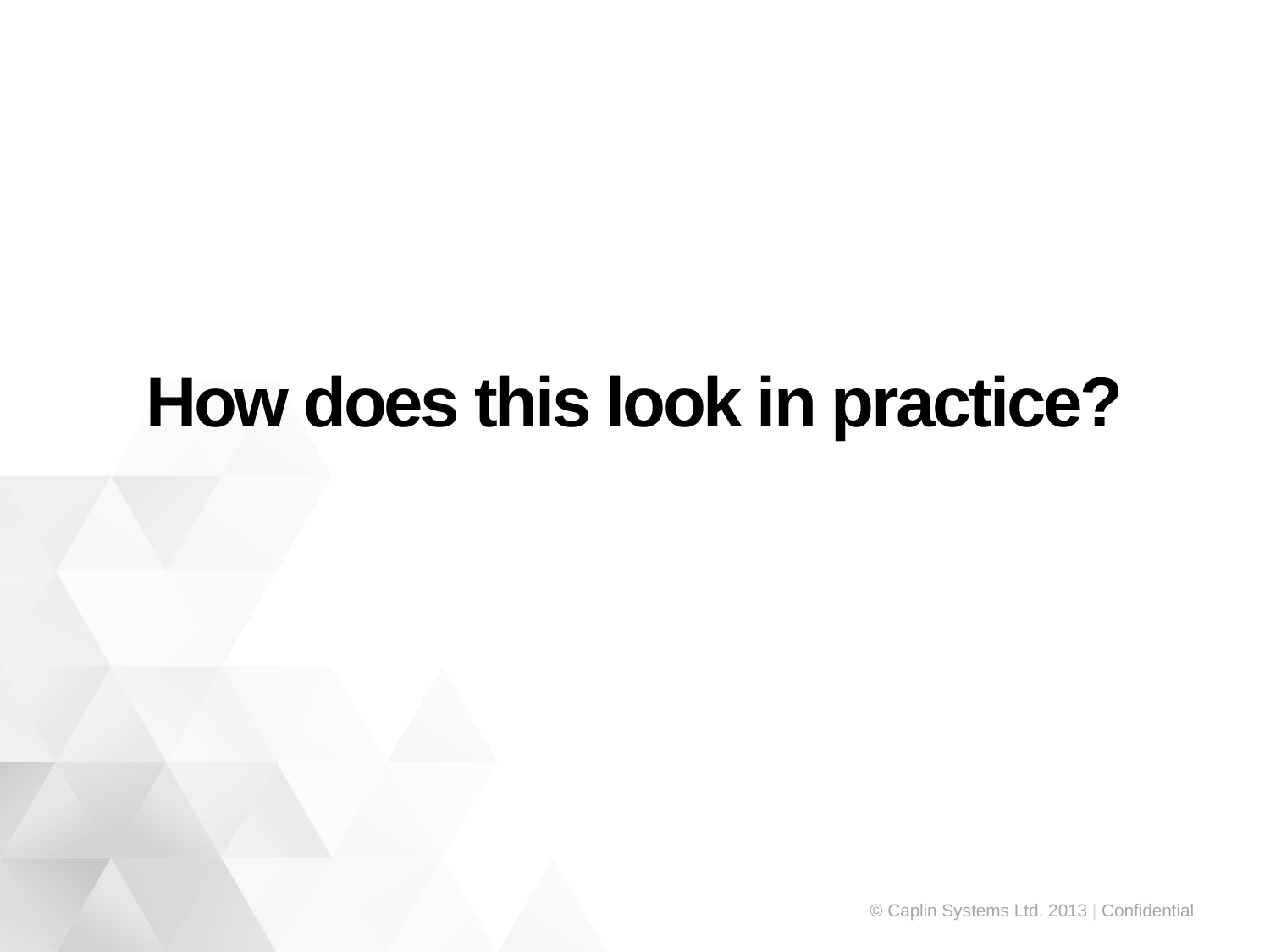

# How does this look in practice?